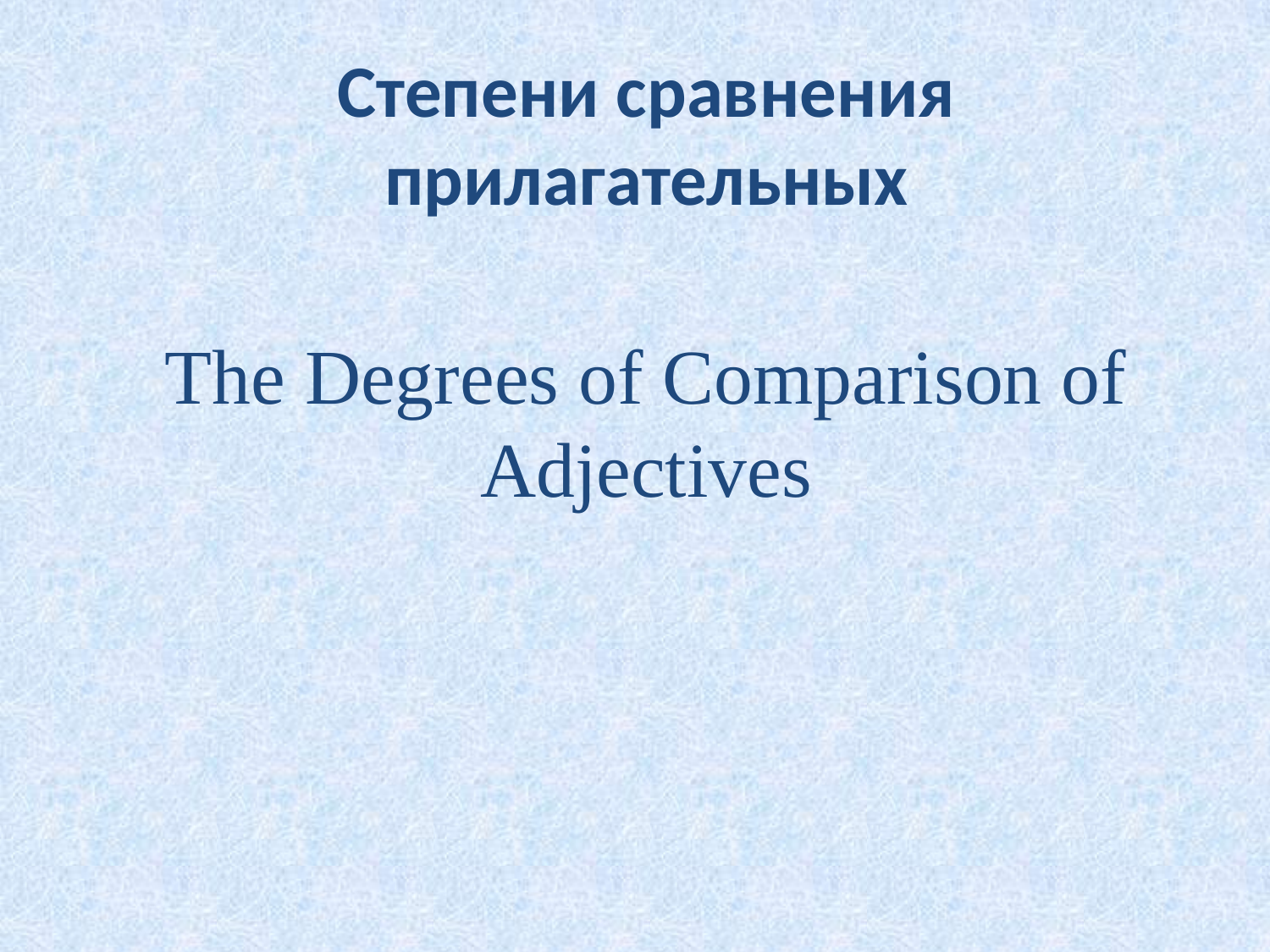

# Степени сравнения прилагательных

The Degrees of Comparison of Adjectives